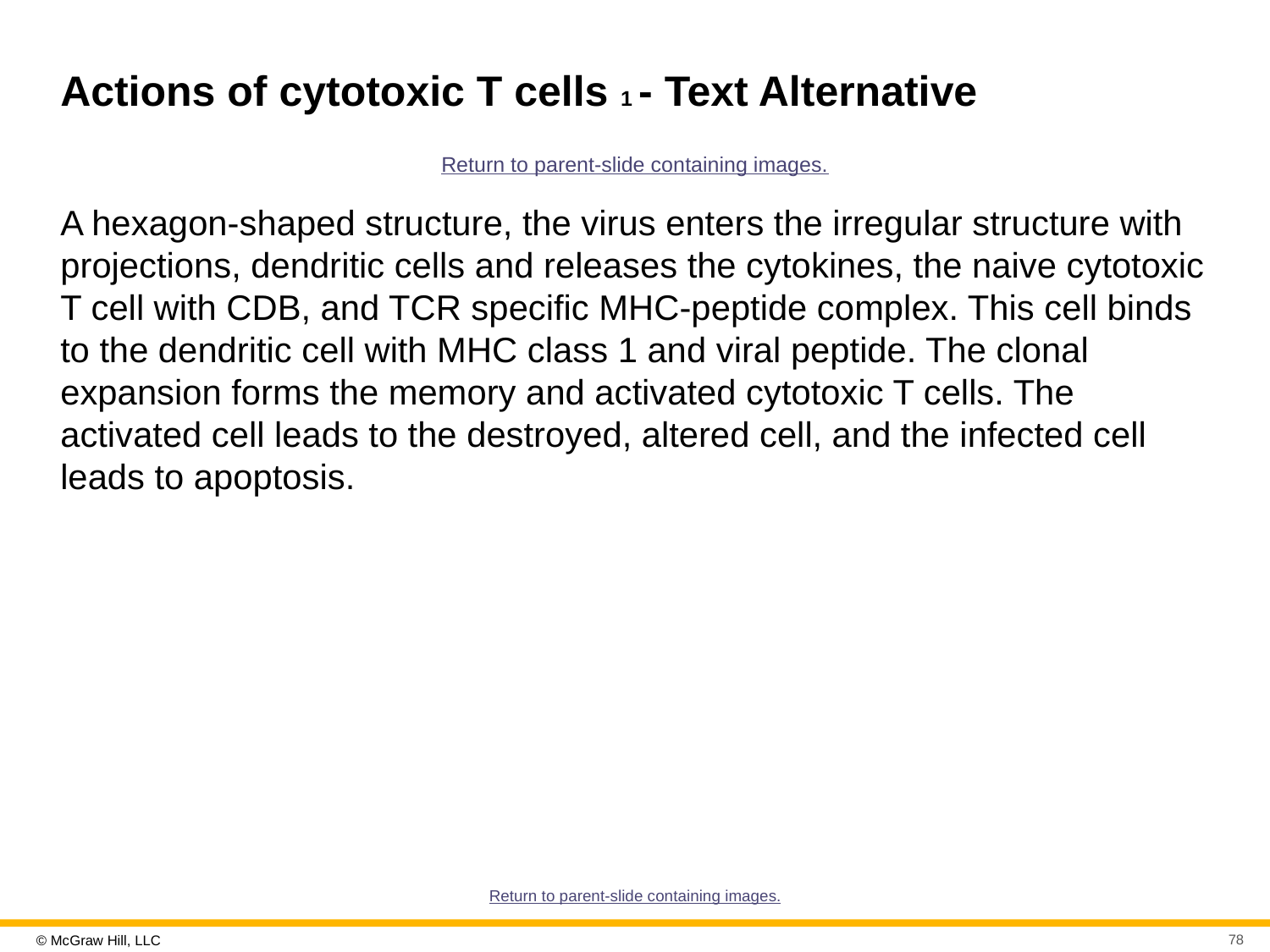

# Actions of cytotoxic T cells 1 - Text Alternative
Return to parent-slide containing images.
A hexagon-shaped structure, the virus enters the irregular structure with projections, dendritic cells and releases the cytokines, the naive cytotoxic T cell with CDB, and TCR specific MHC-peptide complex. This cell binds to the dendritic cell with MHC class 1 and viral peptide. The clonal expansion forms the memory and activated cytotoxic T cells. The activated cell leads to the destroyed, altered cell, and the infected cell leads to apoptosis.
Return to parent-slide containing images.
78